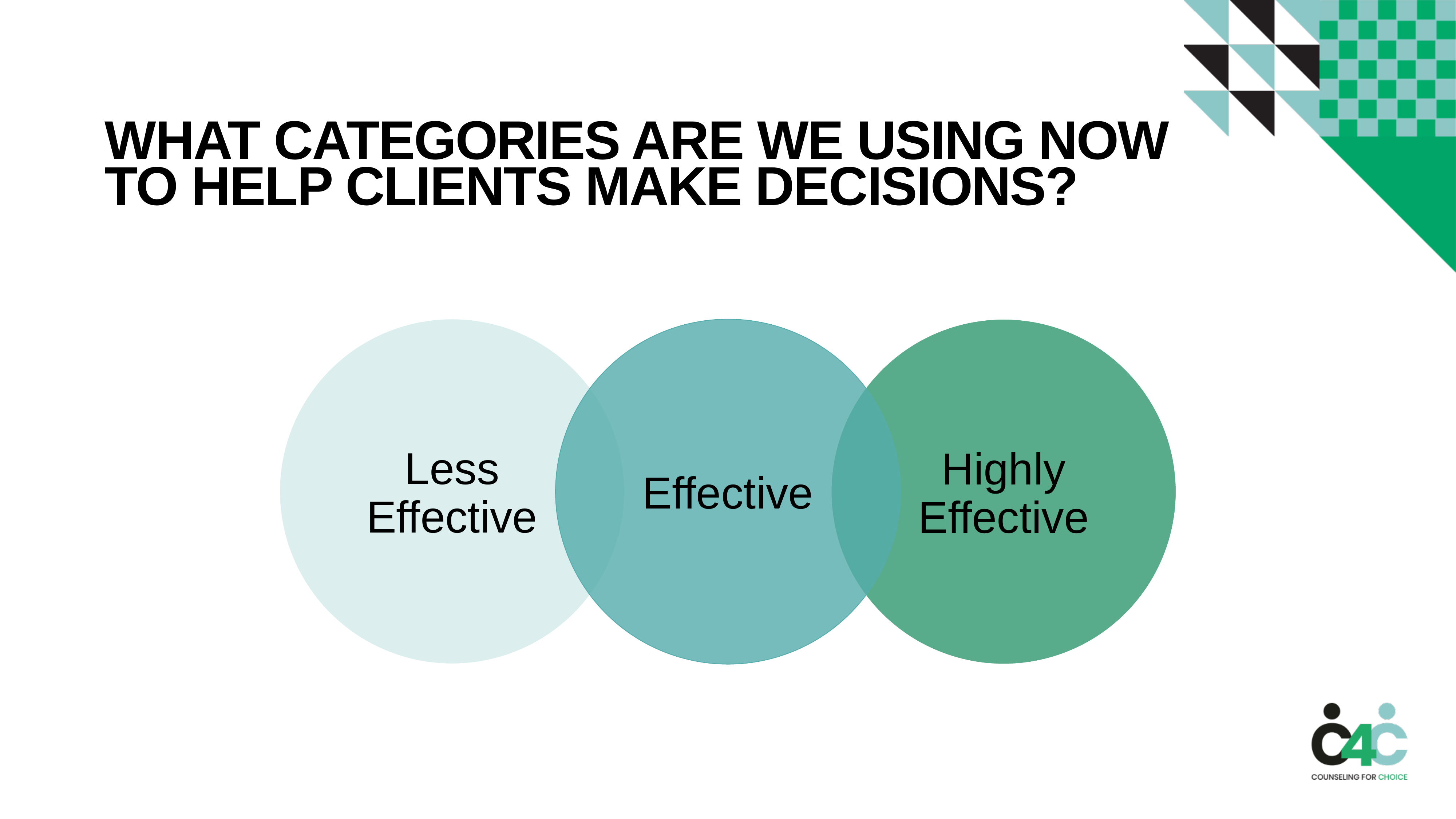

# What categories are we using now to help clients make decisions?

Less Effective

Highly Effective

Effective